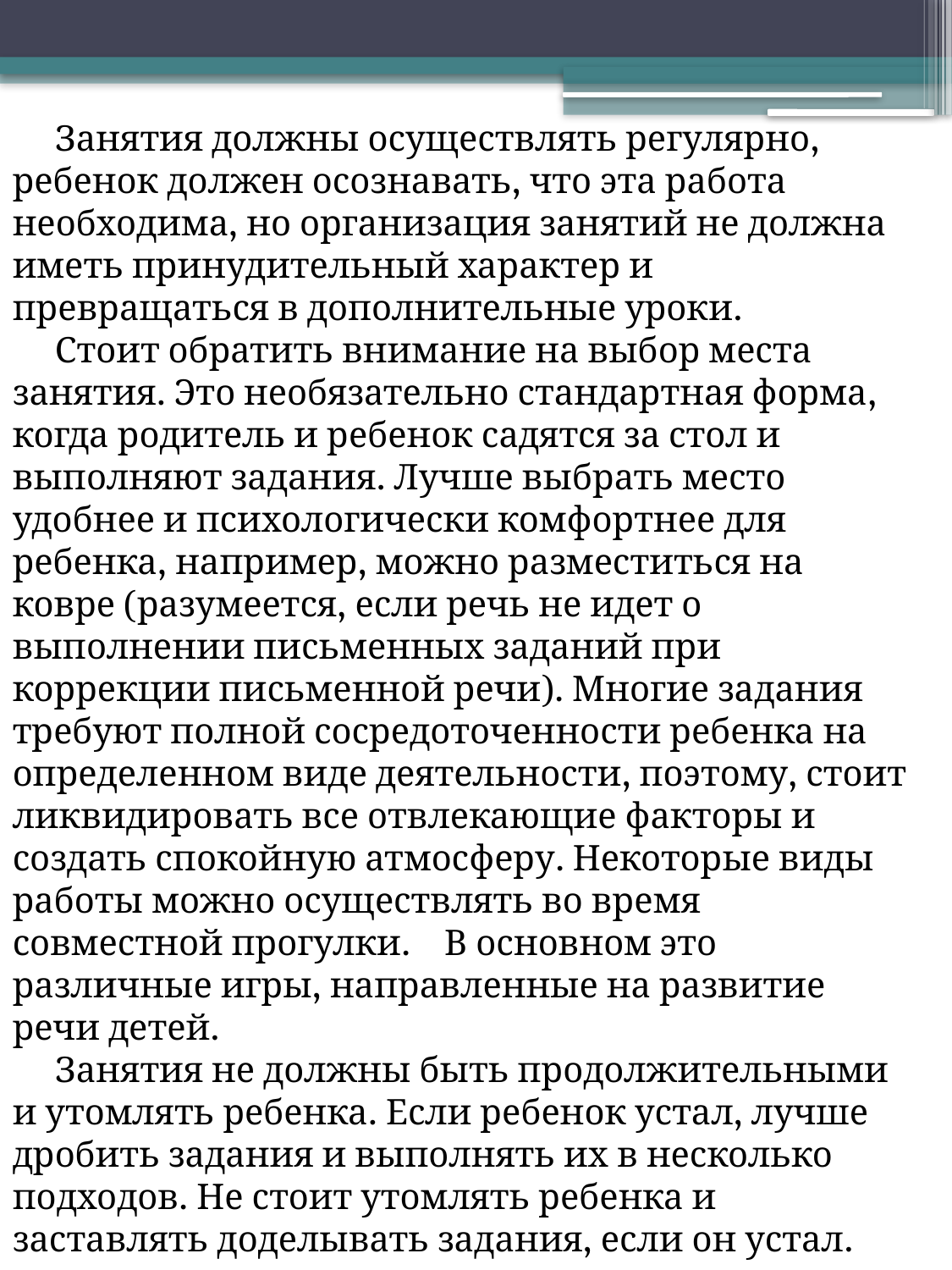

Занятия должны осуществлять регулярно, ребенок должен осознавать, что эта работа необходима, но организация занятий не должна иметь принудительный характер и превращаться в дополнительные уроки.
     Стоит обратить внимание на выбор места занятия. Это необязательно стандартная форма, когда родитель и ребенок садятся за стол и выполняют задания. Лучше выбрать место удобнее и психологически комфортнее для ребенка, например, можно разместиться на ковре (разумеется, если речь не идет о выполнении письменных заданий при коррекции письменной речи). Многие задания требуют полной сосредоточенности ребенка на определенном виде деятельности, поэтому, стоит ликвидировать все отвлекающие факторы и создать спокойную атмосферу. Некоторые виды работы можно осуществлять во время совместной прогулки.    В основном это различные игры, направленные на развитие речи детей.
     Занятия не должны быть продолжительными и утомлять ребенка. Если ребенок устал, лучше дробить задания и выполнять их в несколько подходов. Не стоит утомлять ребенка и заставлять доделывать задания, если он устал.